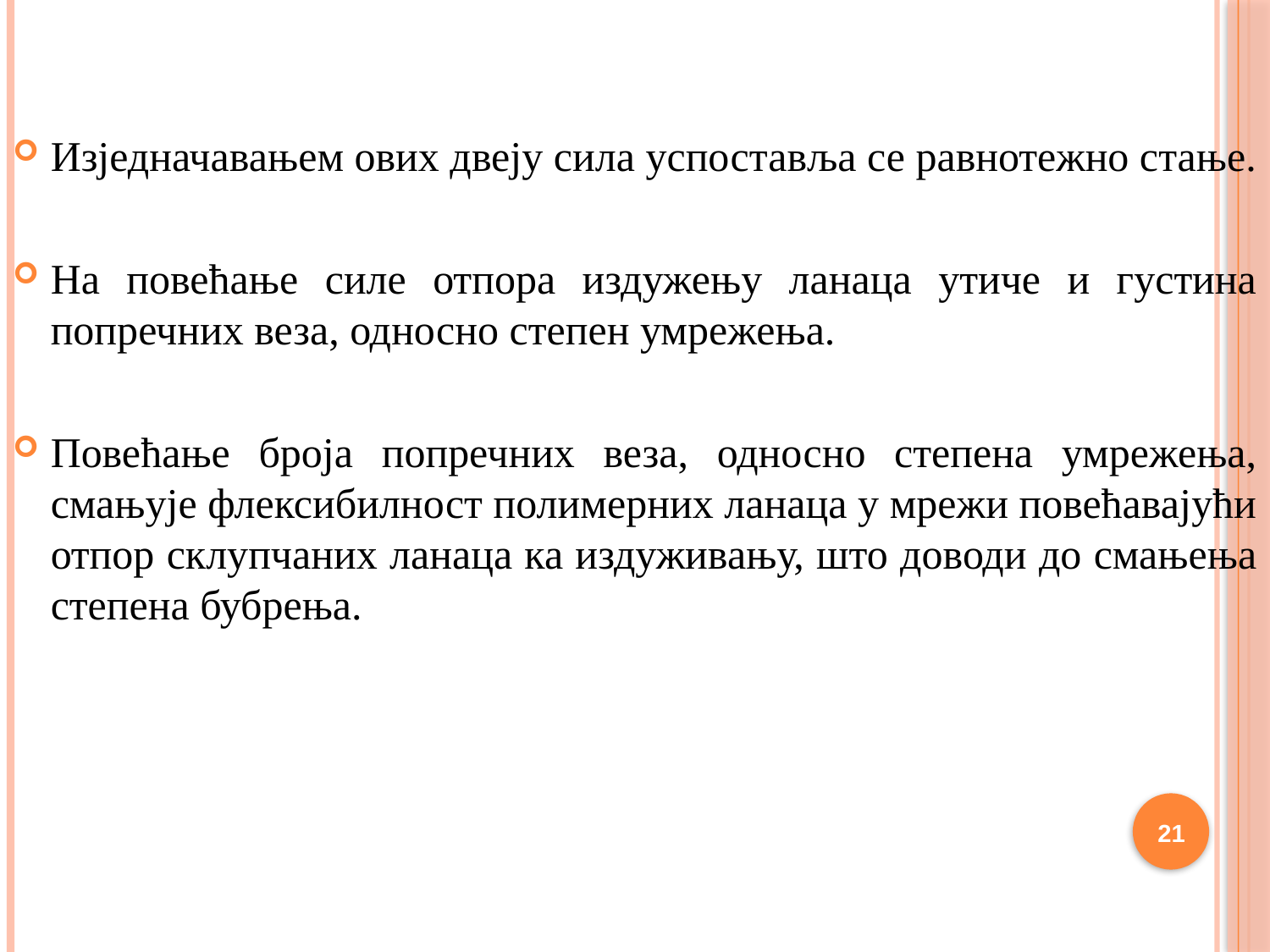

Изједначавањем ових двеју сила успоставља се равнотежно стање.

На повећање силе отпора издужењу ланаца утиче и густина попречних веза, односно степен умрежења.

Повећање броја попречних веза, односно степена умрежења, смањује флексибилност полимерних ланаца у мрежи повећавајући отпор склупчаних ланаца ка издуживању, што доводи до смањења степена бубрења.

21